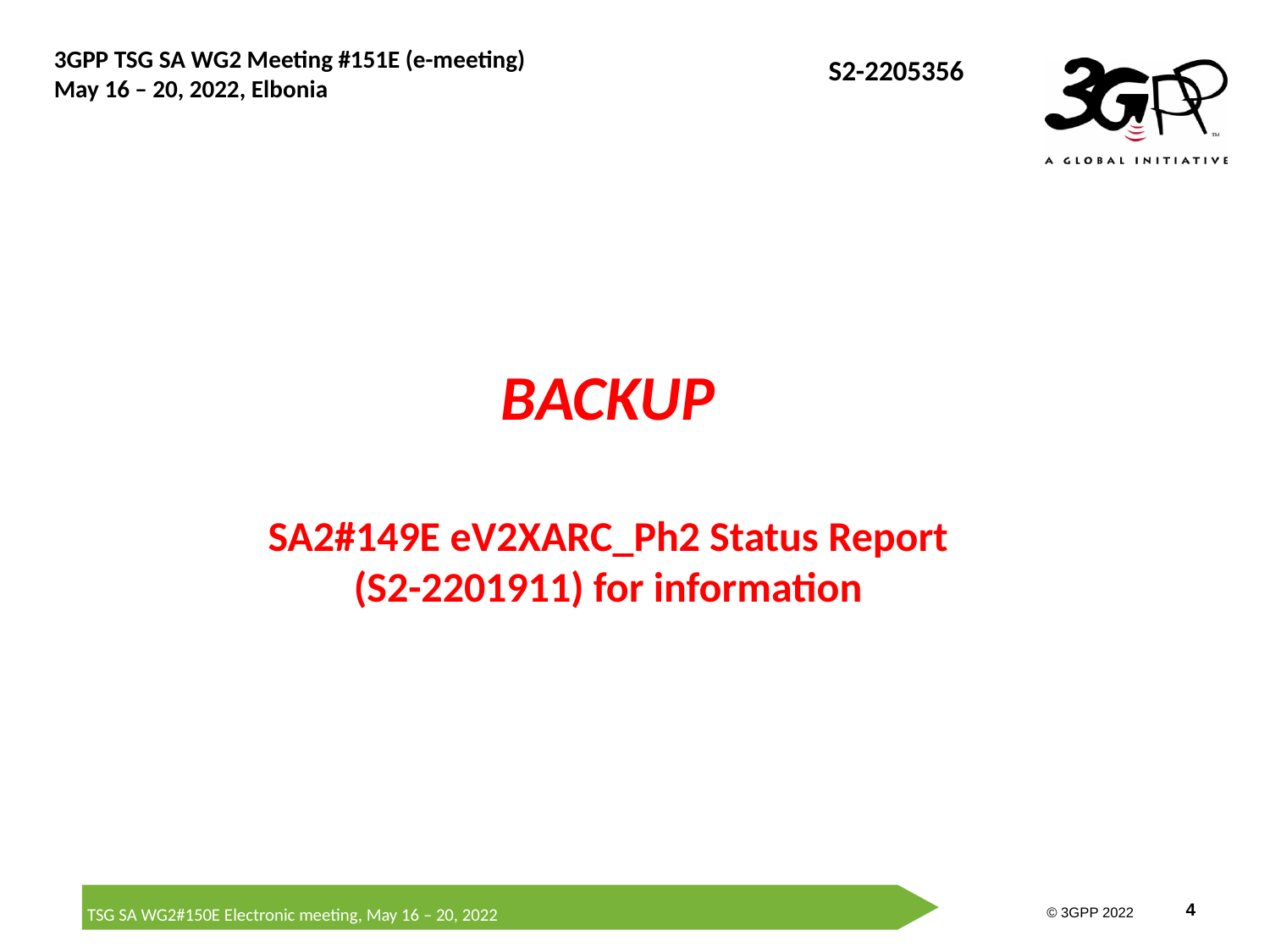

# BACKUP SA2#149E eV2XARC_Ph2 Status Report (S2-2201911) for information